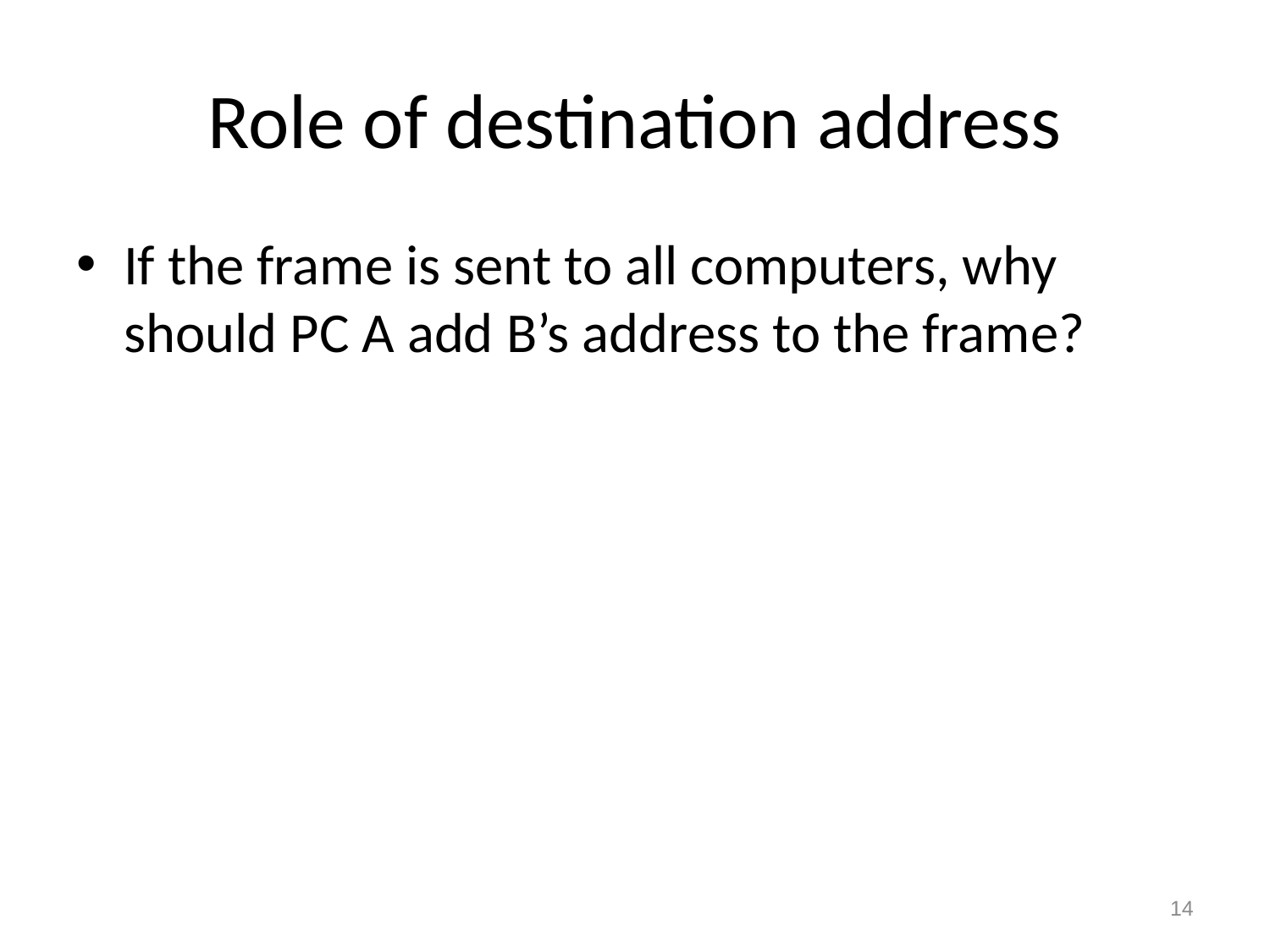

# Role of destination address
If the frame is sent to all computers, why should PC A add B’s address to the frame?

14